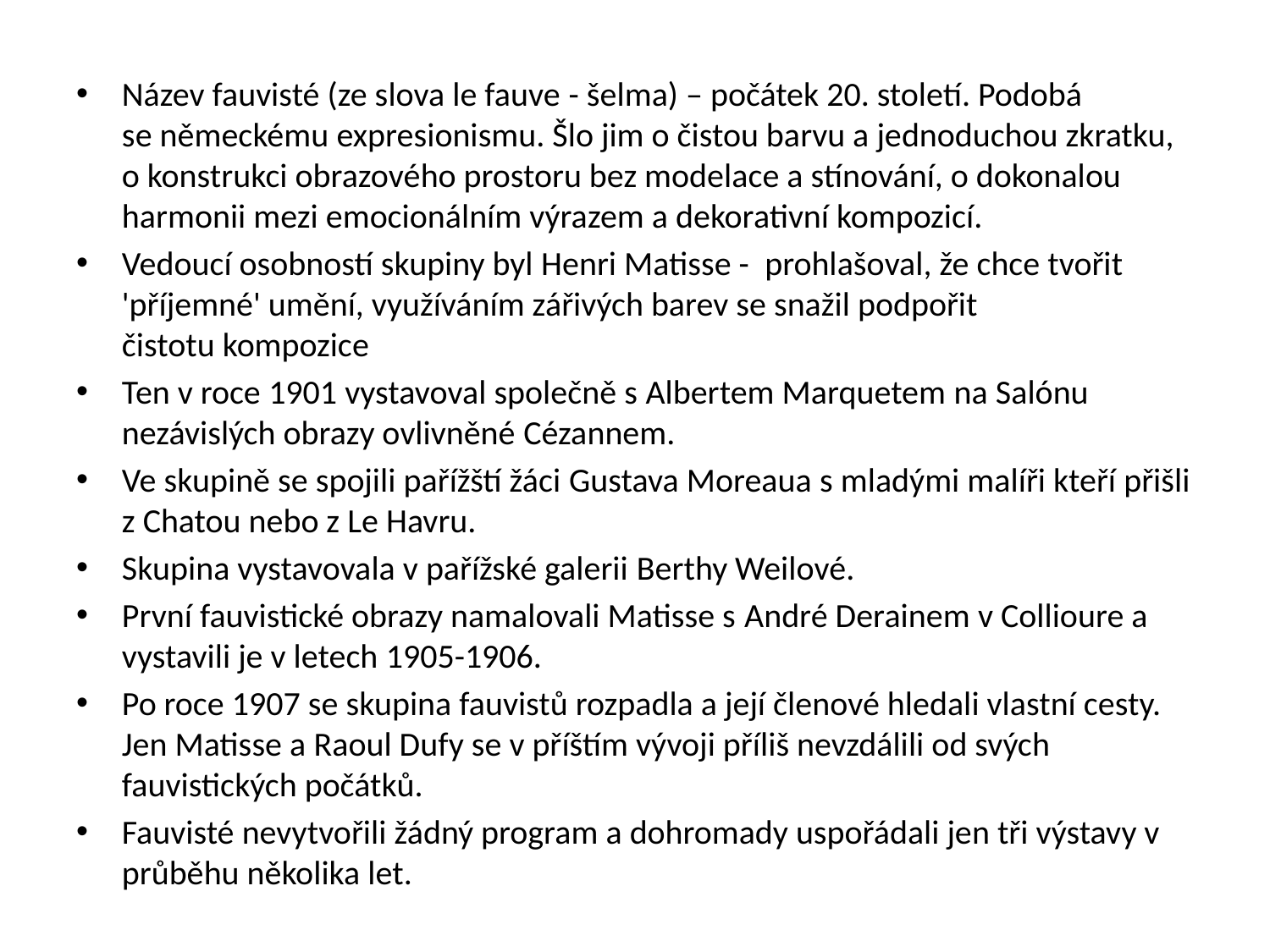

Název fauvisté (ze slova le fauve - šelma) – počátek 20. století. Podobá se německému expresionismu. Šlo jim o čistou barvu a jednoduchou zkratku, o konstrukci obrazového prostoru bez modelace a stínování, o dokonalou harmonii mezi emocionálním výrazem a dekorativní kompozicí.
Vedoucí osobností skupiny byl Henri Matisse -  prohlašoval, že chce tvořit 'příjemné' umění, využíváním zářivých barev se snažil podpořit čistotu kompozice
Ten v roce 1901 vystavoval společně s Albertem Marquetem na Salónu nezávislých obrazy ovlivněné Cézannem.
Ve skupině se spojili pařížští žáci Gustava Moreaua s mladými malíři kteří přišli z Chatou nebo z Le Havru.
Skupina vystavovala v pařížské galerii Berthy Weilové.
První fauvistické obrazy namalovali Matisse s André Derainem v Collioure a vystavili je v letech 1905-1906.
Po roce 1907 se skupina fauvistů rozpadla a její členové hledali vlastní cesty. Jen Matisse a Raoul Dufy se v příštím vývoji příliš nevzdálili od svých fauvistických počátků.
Fauvisté nevytvořili žádný program a dohromady uspořádali jen tři výstavy v průběhu několika let.